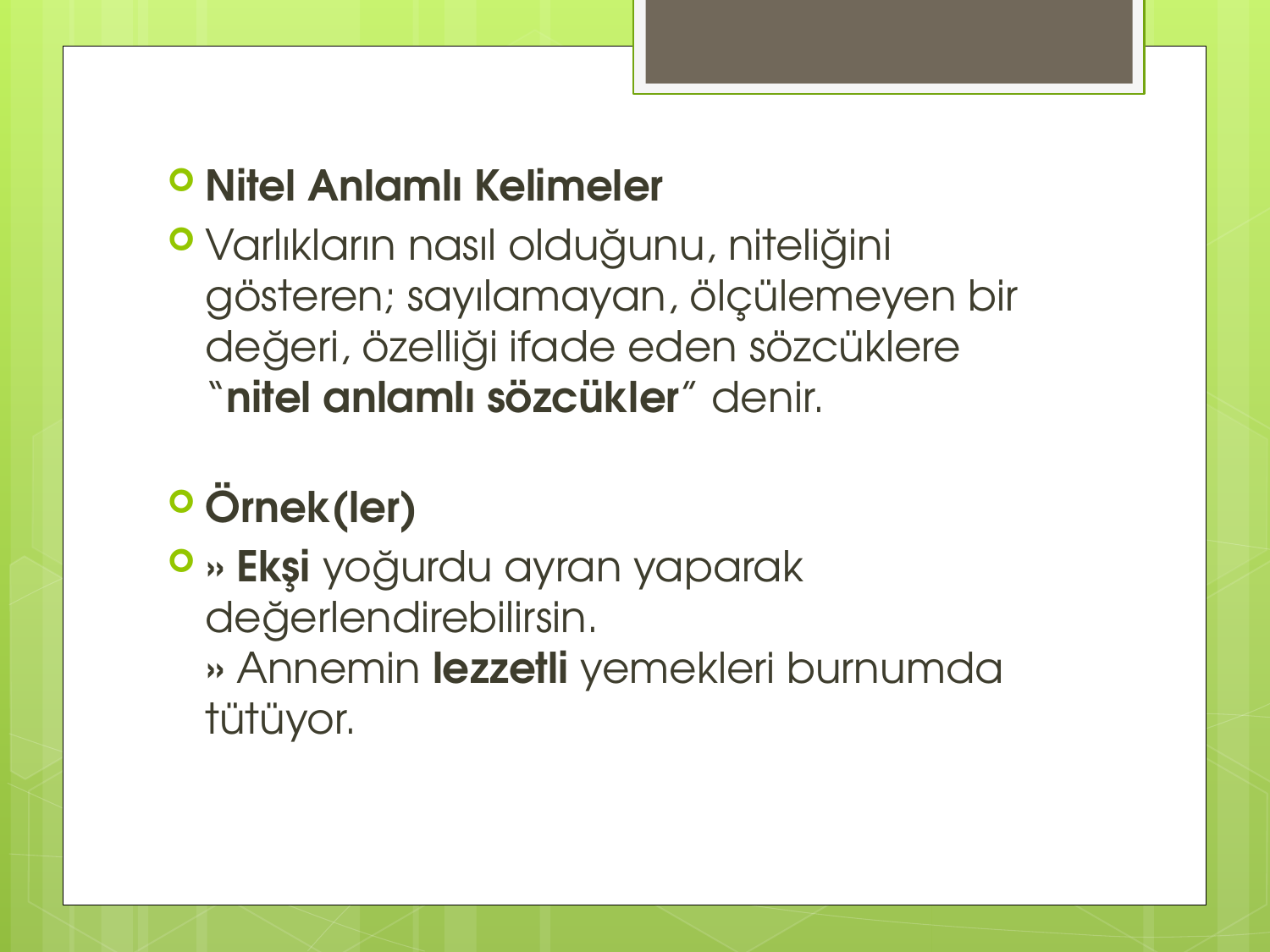

#
Nitel Anlamlı Kelimeler
Varlıkların nasıl olduğunu, niteliğini gösteren; sayılamayan, ölçülemeyen bir değeri, özelliği ifade eden sözcüklere “nitel anlamlı sözcükler” denir.
Örnek(ler)
» Ekşi yoğurdu ayran yaparak değerlendirebilirsin.
» Annemin lezzetli yemekleri burnumda tütüyor.